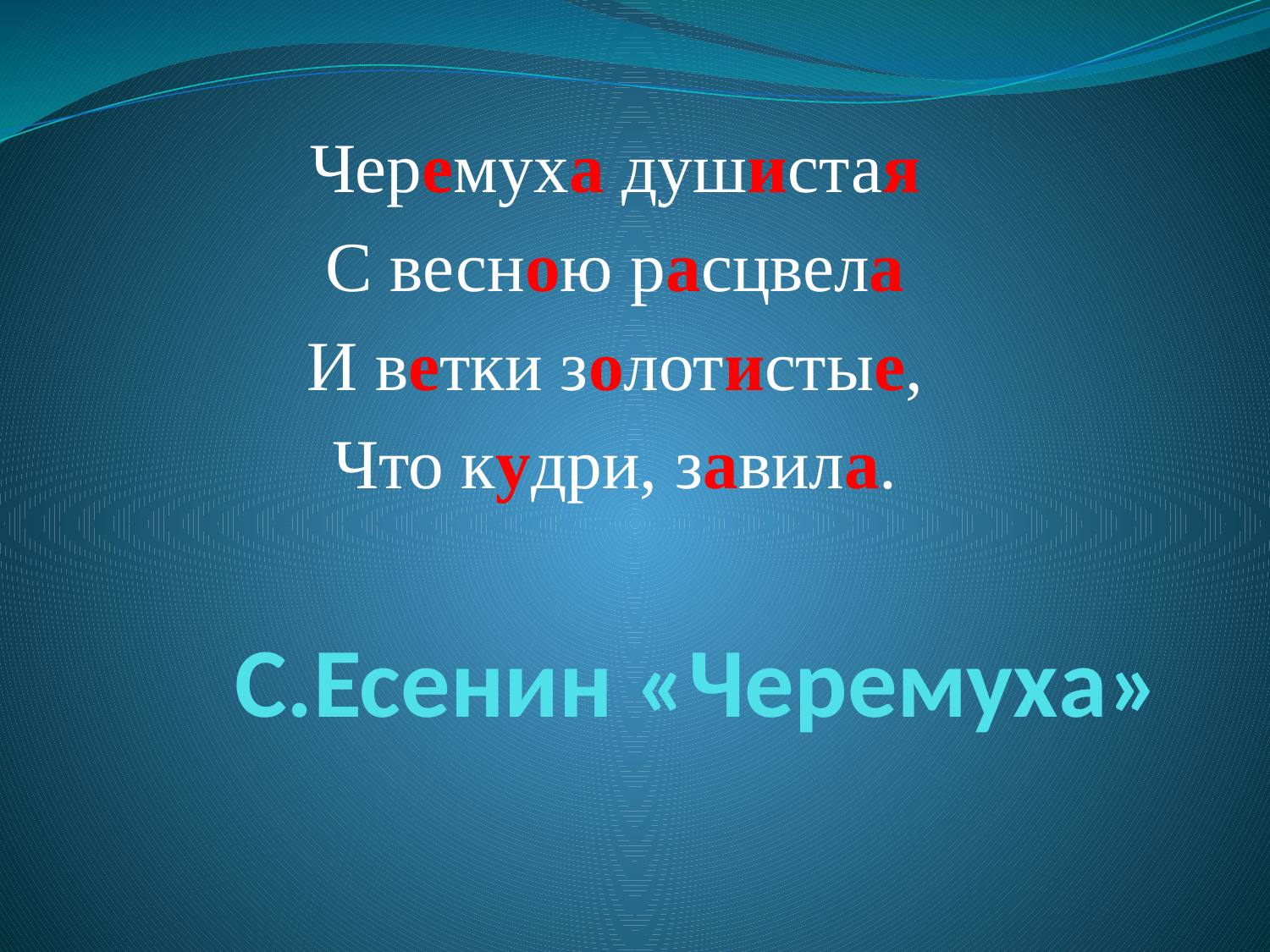

# С.Есенин «Черемуха»
Черемуха душистая
С весною расцвела
И ветки золотистые,
Что кудри, завила.